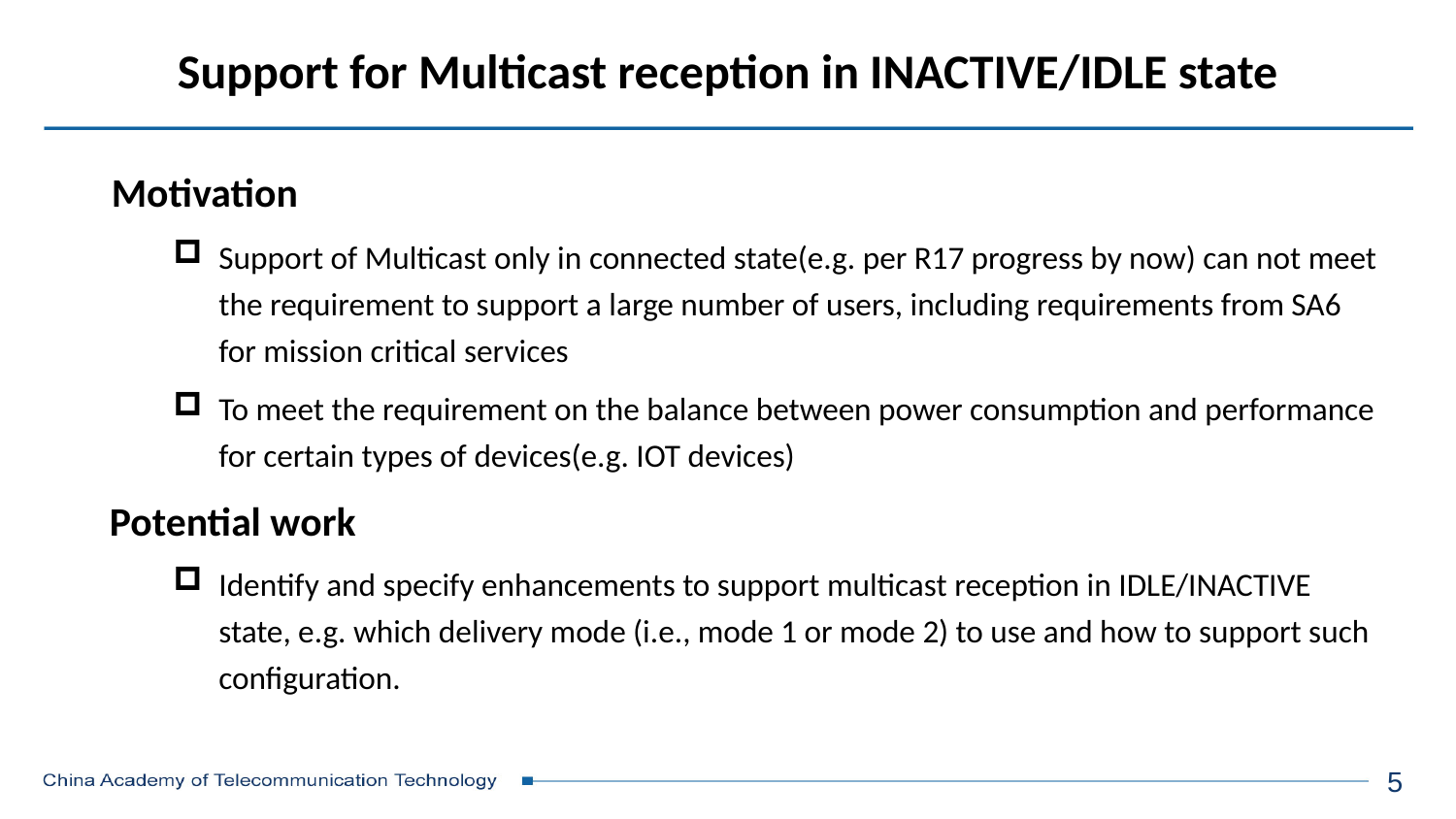

# Support for Multicast reception in INACTIVE/IDLE state
 Motivation
Support of Multicast only in connected state(e.g. per R17 progress by now) can not meet the requirement to support a large number of users, including requirements from SA6 for mission critical services
To meet the requirement on the balance between power consumption and performance for certain types of devices(e.g. IOT devices)
Potential work
Identify and specify enhancements to support multicast reception in IDLE/INACTIVE state, e.g. which delivery mode (i.e., mode 1 or mode 2) to use and how to support such configuration.
5